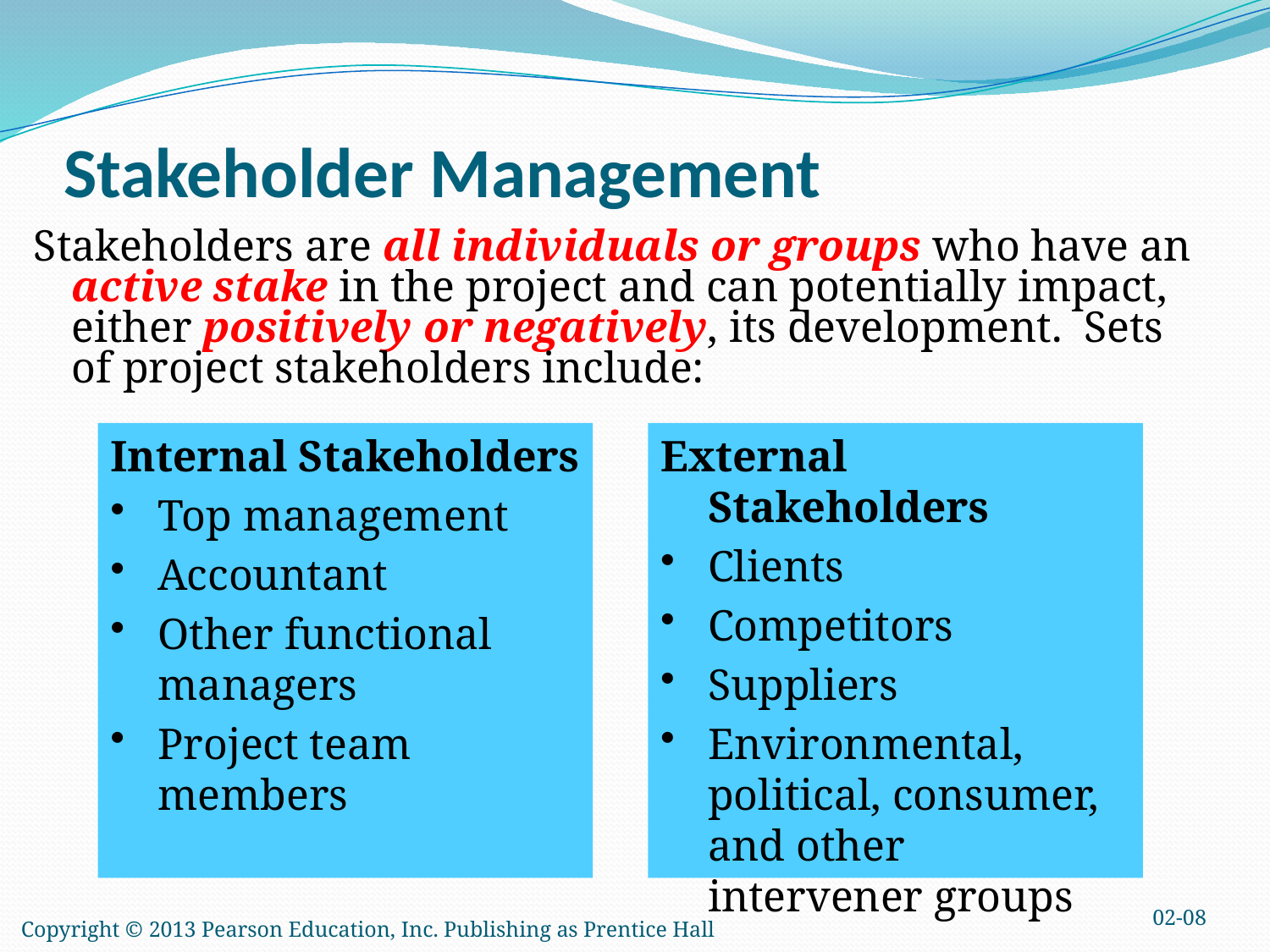

# Stakeholder Management
Stakeholders are all individuals or groups who have an active stake in the project and can potentially impact, either positively or negatively, its development.  Sets of project stakeholders include:

Internal Stakeholders
Top management
Accountant
Other functional managers
Project team members

External Stakeholders
Clients
Competitors
Suppliers
Environmental, political, consumer, and other intervener groups

02-08